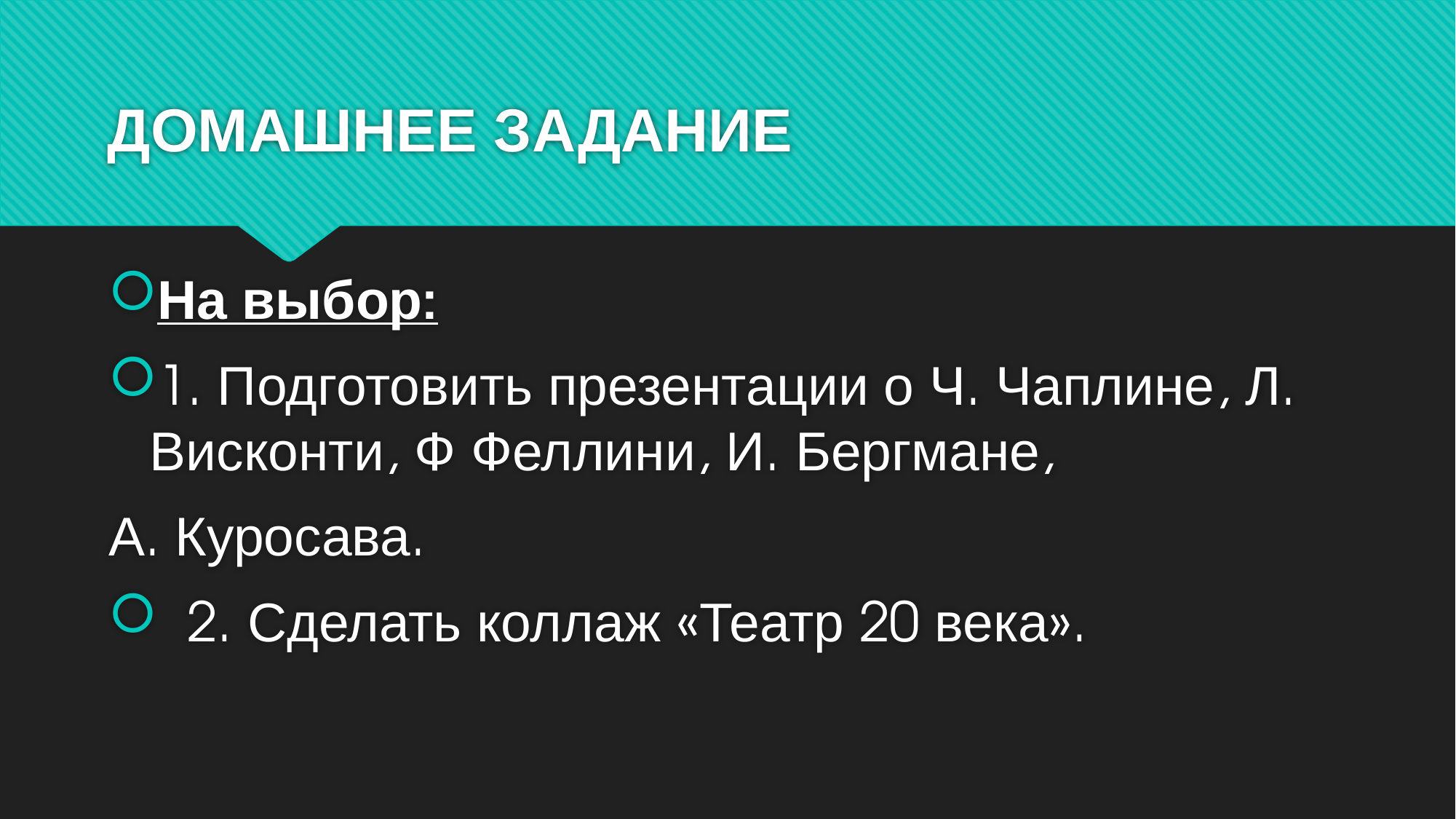

# ДОМАШНЕЕ ЗАДАНИЕ
На выбор:
1. Подготовить презентации о Ч. Чаплине, Л. Висконти, Ф Феллини, И. Бергмане,
А. Куросава.
  2. Сделать коллаж «Театр 20 века».